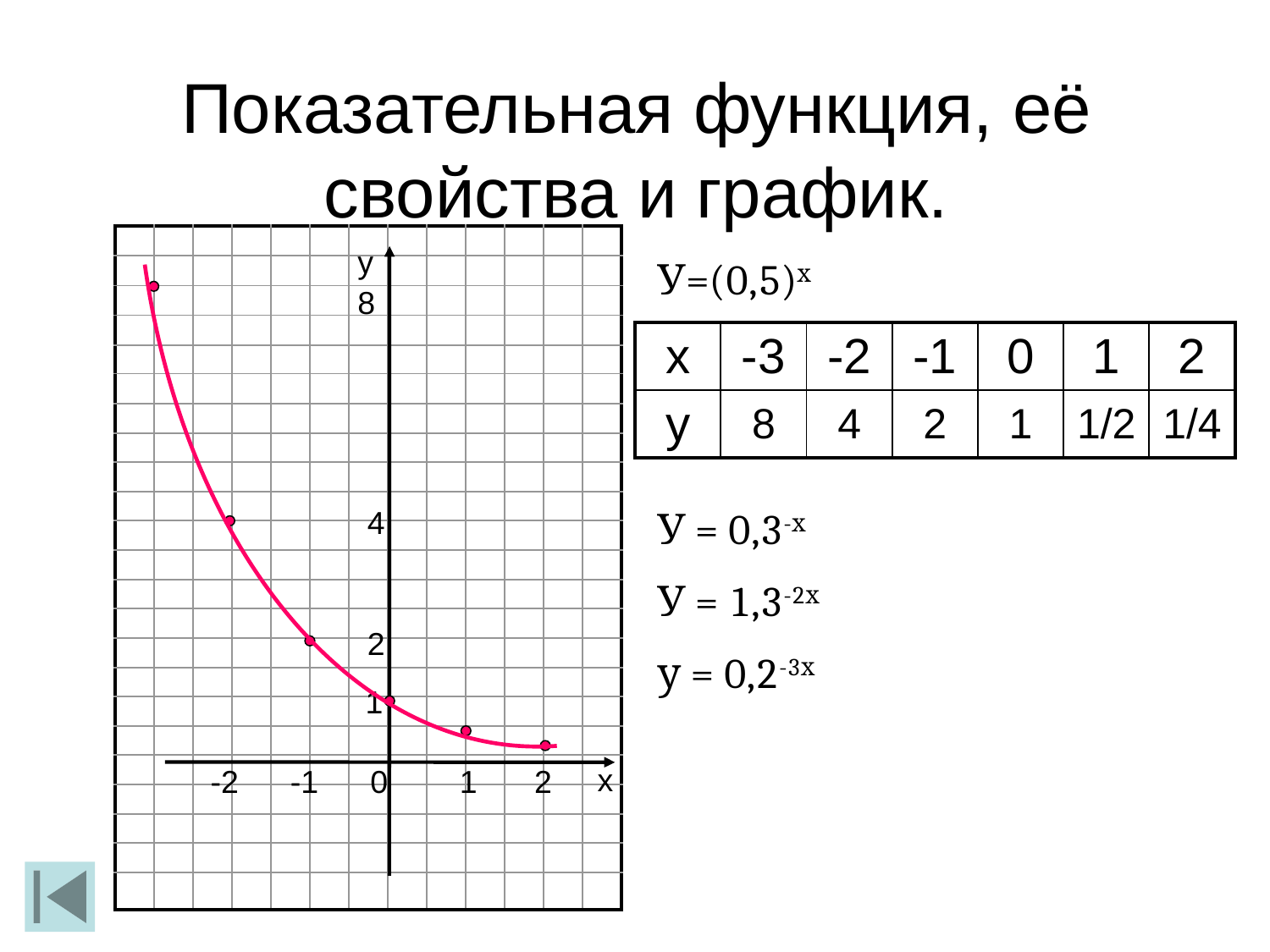

Показательная функция, её свойства и график.

|  |  |  |  |  |  |  |  |  |  |  |  |  |
| --- | --- | --- | --- | --- | --- | --- | --- | --- | --- | --- | --- | --- |
|  |  |  |  |  |  |  |  |  |  |  |  |  |
|  |  |  |  |  |  |  |  |  |  |  |  |  |
|  |  |  |  |  |  |  |  |  |  |  |  |  |
|  |  |  |  |  |  |  |  |  |  |  |  |  |
|  |  |  |  |  |  |  |  |  |  |  |  |  |
|  |  |  |  |  |  |  |  |  |  |  |  |  |
|  |  |  |  |  |  |  |  |  |  |  |  |  |
|  |  |  |  |  |  |  |  |  |  |  |  |  |
|  |  |  |  |  |  |  |  |  |  |  |  |  |
|  |  |  |  |  |  |  |  |  |  |  |  |  |
|  |  |  |  |  |  |  |  |  |  |  |  |  |
|  |  |  |  |  |  |  |  |  |  |  |  |  |
|  |  |  |  |  |  |  |  |  |  |  |  |  |
|  |  |  |  |  |  |  |  |  |  |  |  |  |
|  |  |  |  |  |  |  |  |  |  |  |  |  |
|  |  |  |  |  |  |  |  |  |  |  |  |  |
|  |  |  |  |  |  |  |  |  |  |  |  |  |
|  |  |  |  |  |  |  |  |  |  |  |  |  |
|  |  |  |  |  |  |  |  |  |  |  |  |  |
|  |  |  |  |  |  |  |  |  |  |  |  |  |
|  |  |  |  |  |  |  |  |  |  |  |  |  |
|  |  |  |  |  |  |  |  |  |  |  |  |  |
у

8
4
2
1

х
-2

-1

0
1
2

У=(0,5)х

| х | -3 | -2 | -1 | 0 | 1 | 2 |
| --- | --- | --- | --- | --- | --- | --- |
| у | 8 | 4 | 2 | 1 | 1/2 | 1/4 |
У = 0,3-х
У = 1,3-2х
у = 0,2-3х